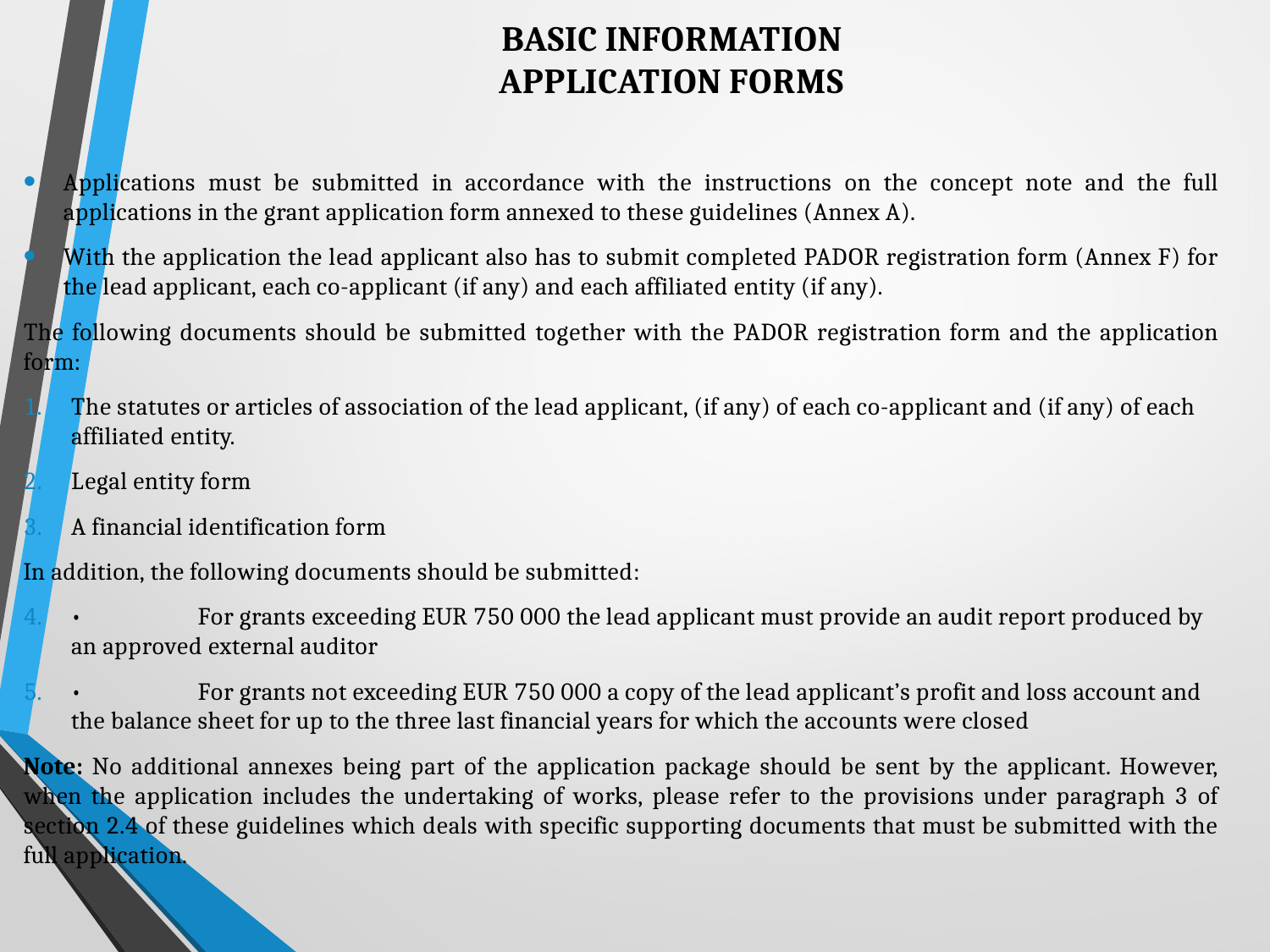

# BASIC INFORMATION APPLICATION FORMS
Applications must be submitted in accordance with the instructions on the concept note and the full applications in the grant application form annexed to these guidelines (Annex A).
With the application the lead applicant also has to submit completed PADOR registration form (Annex F) for the lead applicant, each co-applicant (if any) and each affiliated entity (if any).
The following documents should be submitted together with the PADOR registration form and the application form:
The statutes or articles of association of the lead applicant, (if any) of each co-applicant and (if any) of each affiliated entity.
Legal entity form
A financial identification form
In addition, the following documents should be submitted:
•	For grants exceeding EUR 750 000 the lead applicant must provide an audit report produced by an approved external auditor
•	For grants not exceeding EUR 750 000 a copy of the lead applicant’s profit and loss account and the balance sheet for up to the three last financial years for which the accounts were closed
Note: No additional annexes being part of the application package should be sent by the applicant. However, when the application includes the undertaking of works, please refer to the provisions under paragraph 3 of section 2.4 of these guidelines which deals with specific supporting documents that must be submitted with the full application.